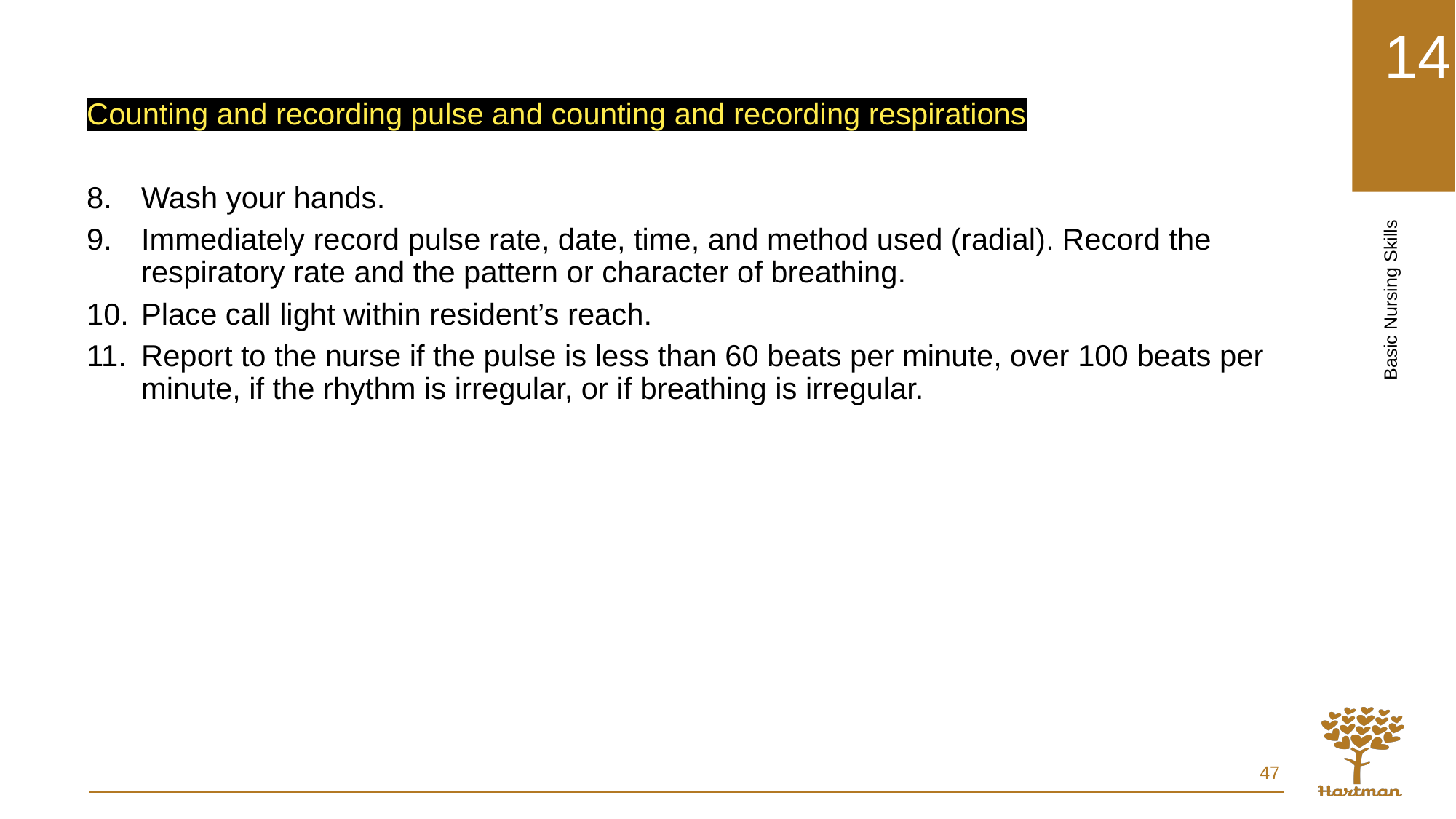

Counting and recording pulse and counting and recording respirations

Wash your hands.
Immediately record pulse rate, date, time, and method used (radial). Record the respiratory rate and the pattern or character of breathing.
Place call light within resident’s reach.
Report to the nurse if the pulse is less than 60 beats per minute, over 100 beats per minute, if the rhythm is irregular, or if breathing is irregular.

47